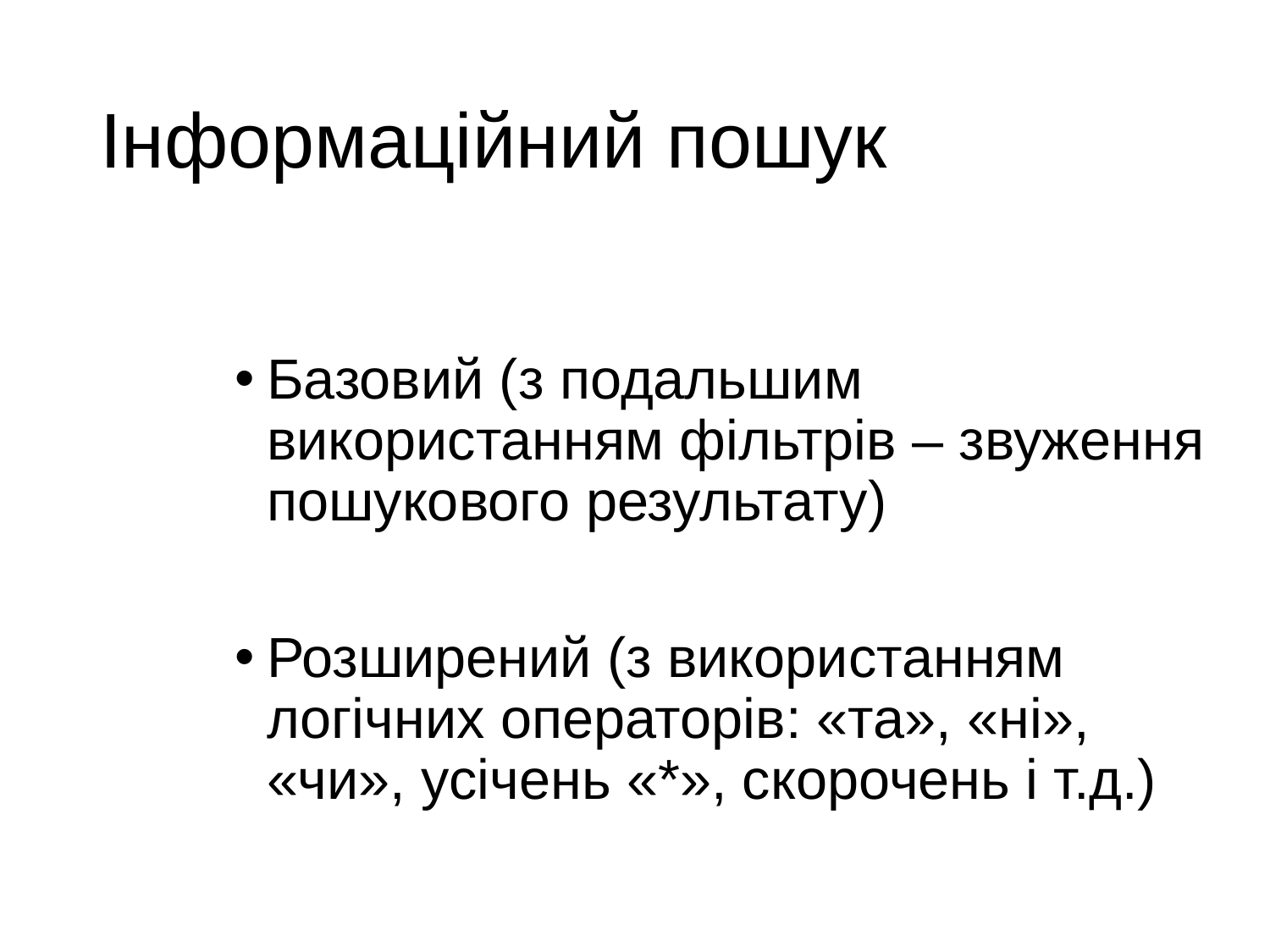

# Інформаційний пошук
Базовий (з подальшим використанням фільтрів – звуження пошукового результату)

Розширений (з використанням логічних операторів: «та», «ні», «чи», усічень «*», скорочень і т.д.)